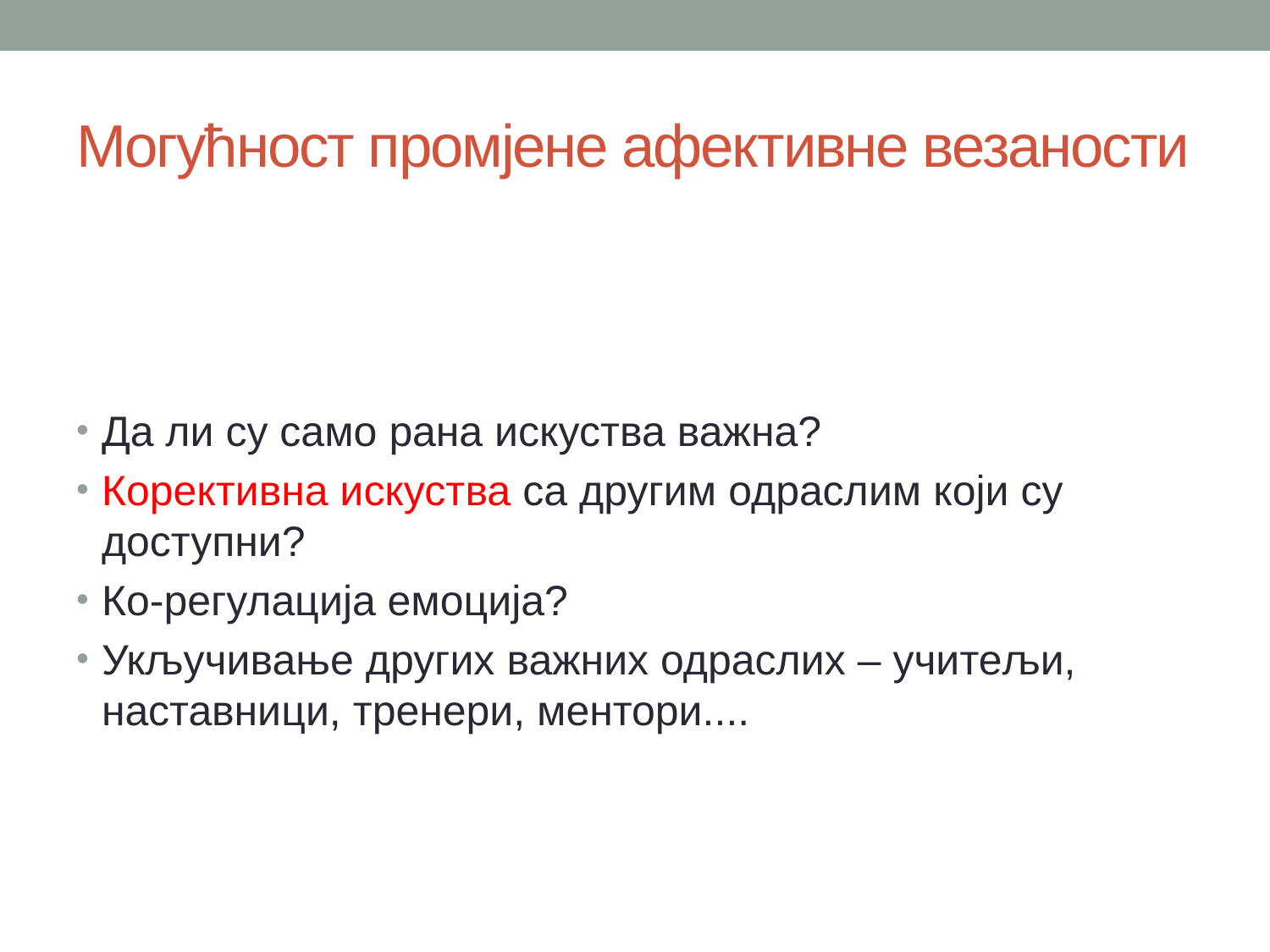

# Могућност промјене афективне везаности

Да ли су само рана искуства важна?
Корективна искуства са другим одраслим који су доступни?
Ко-регулација емоција?
Укључивање других важних одраслих – учитељи, наставници, тренери, ментори....